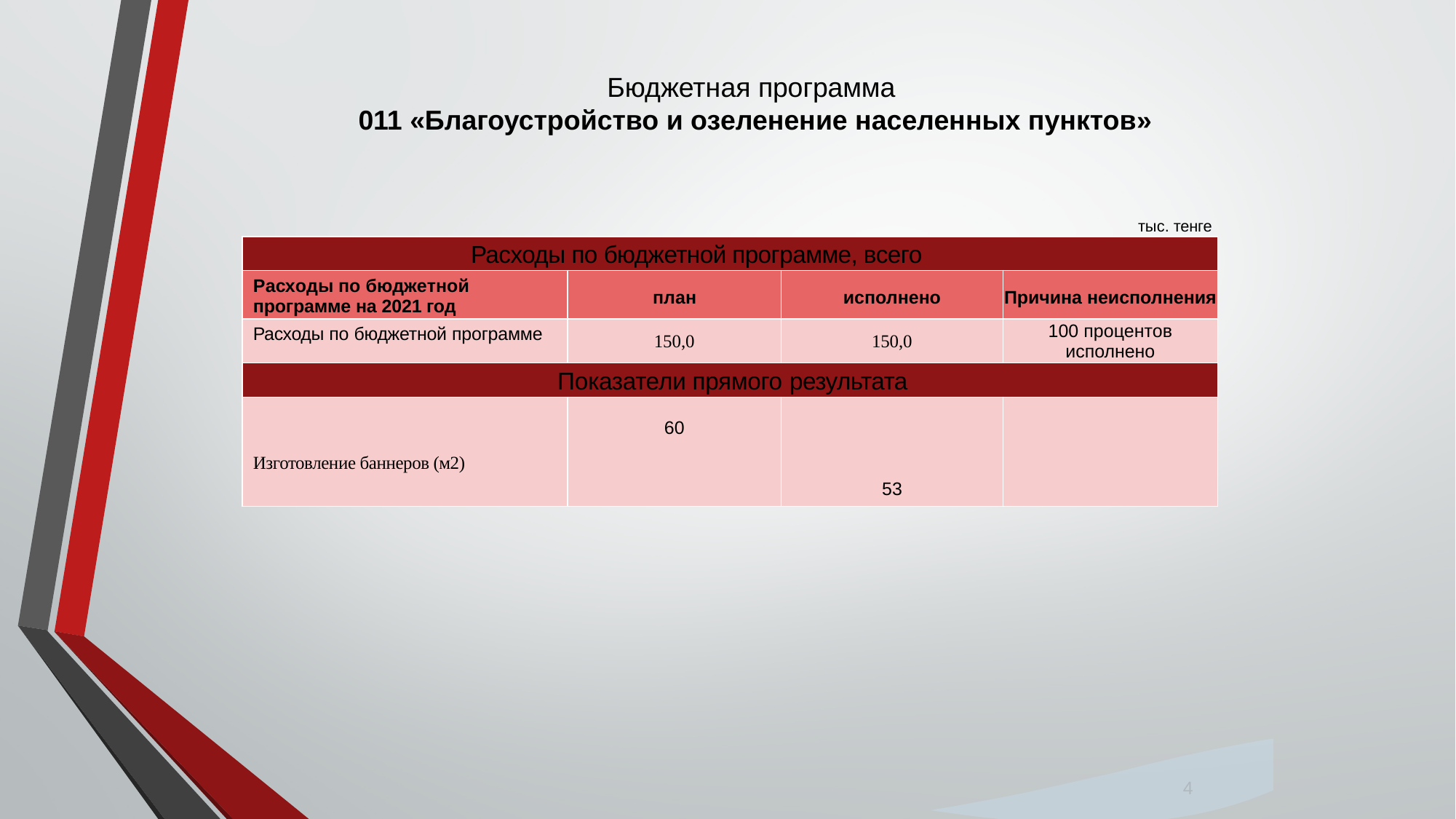

# Бюджетная программа 011 «Благоустройство и озеленение населенных пунктов»
тыс. тенге
| Расходы по бюджетной программе, всего |  |  |  |
| --- | --- | --- | --- |
| Расходы по бюджетной программе на 2021 год | план | исполнено | Причина неисполнения |
| Расходы по бюджетной программе | 150,0 | 150,0 | 100 процентов исполнено |
| Показатели прямого результата |  |  |  |
| Изготовление баннеров (м2) | 60 | 53 |  |

        4